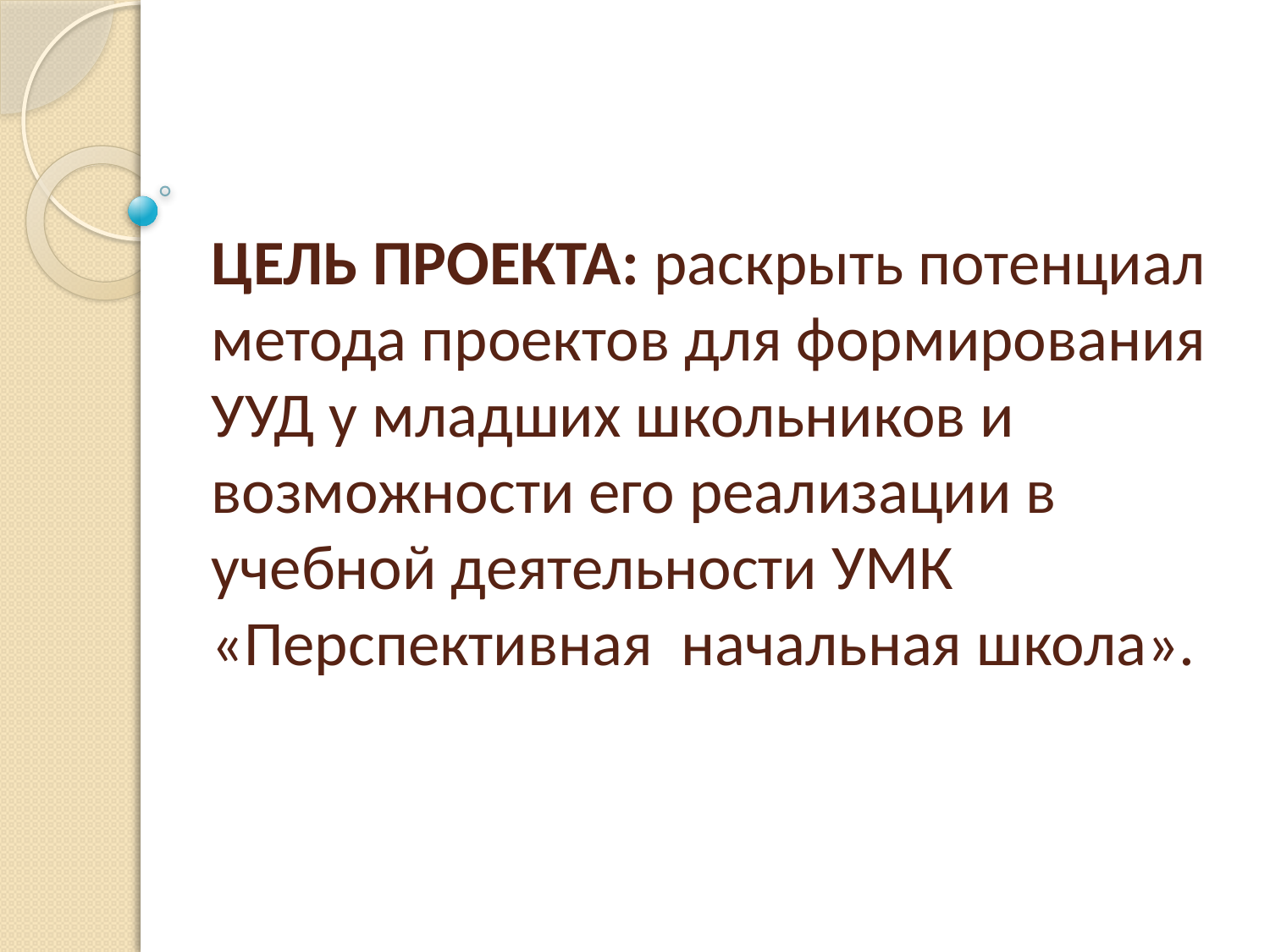

# ЦЕЛЬ ПРОЕКТА: раскрыть потенциал метода проектов для формирования УУД у младших школьников и возможности его реализации в учебной деятельности УМК «Перспективная  начальная школа».